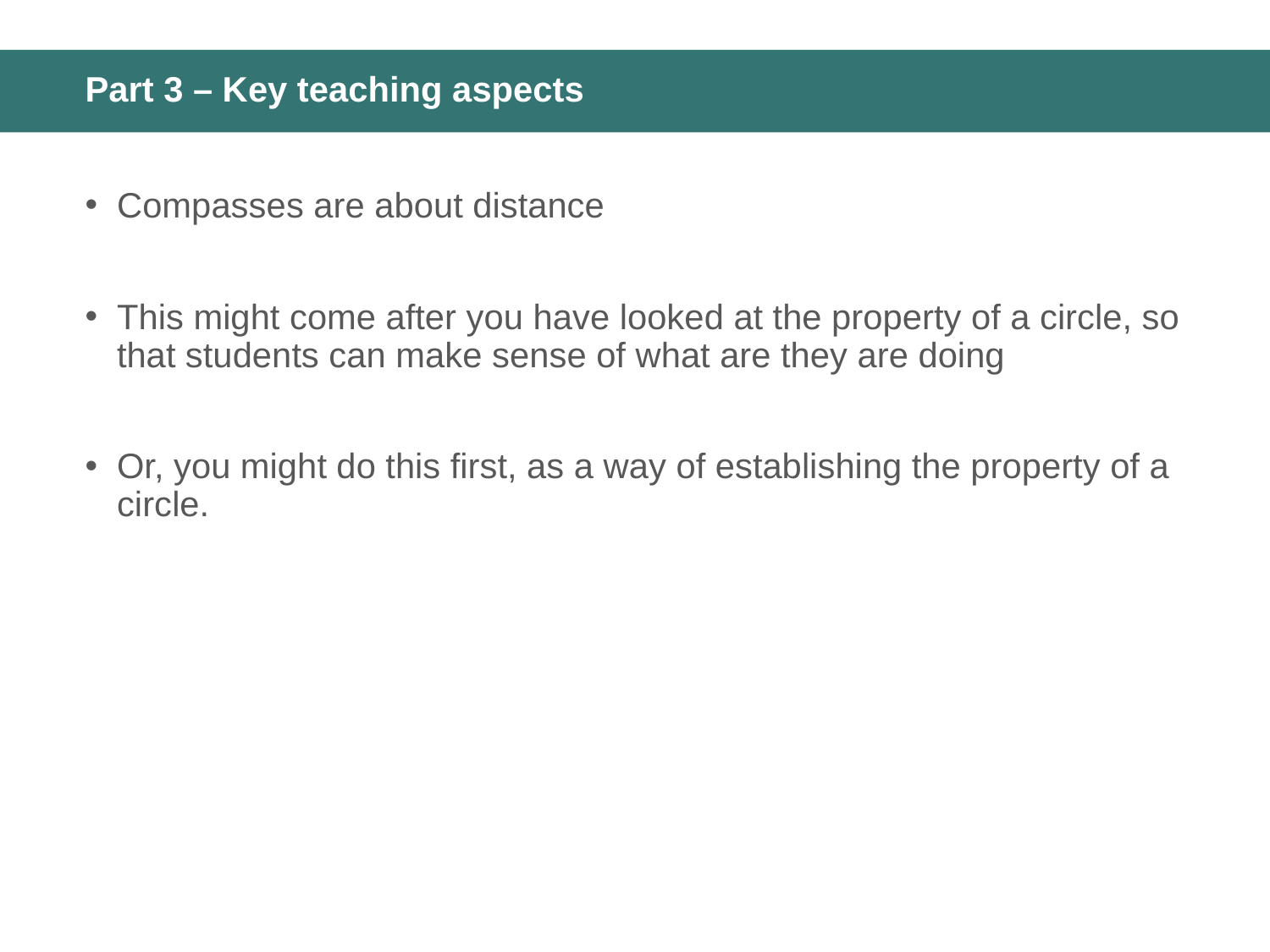

# Part 3 – Key teaching aspects
Compasses are about distance

This might come after you have looked at the property of a circle, so that students can make sense of what are they are doing

Or, you might do this first, as a way of establishing the property of a circle.